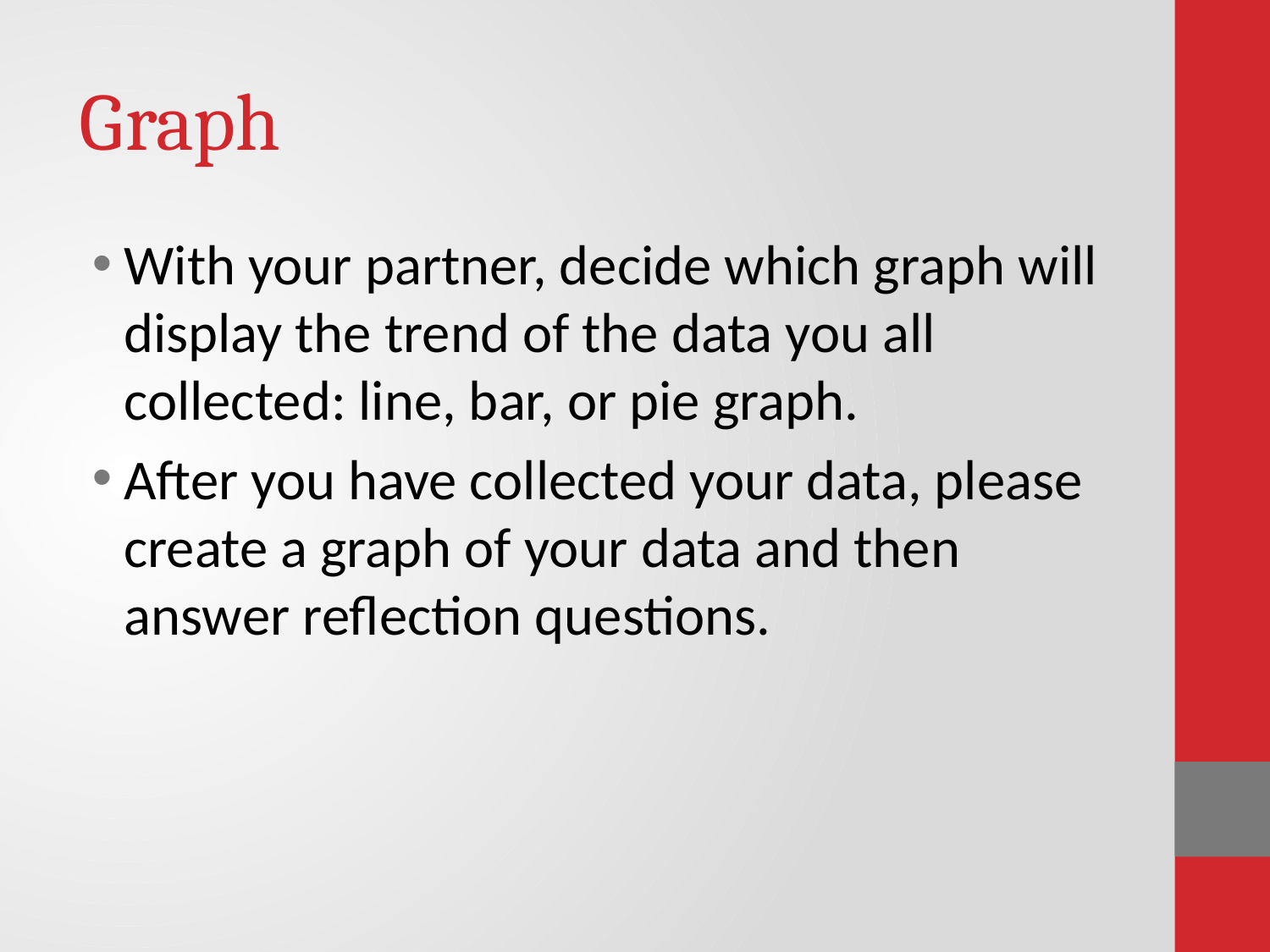

# Graph
With your partner, decide which graph will display the trend of the data you all collected: line, bar, or pie graph.
After you have collected your data, please create a graph of your data and then answer reflection questions.